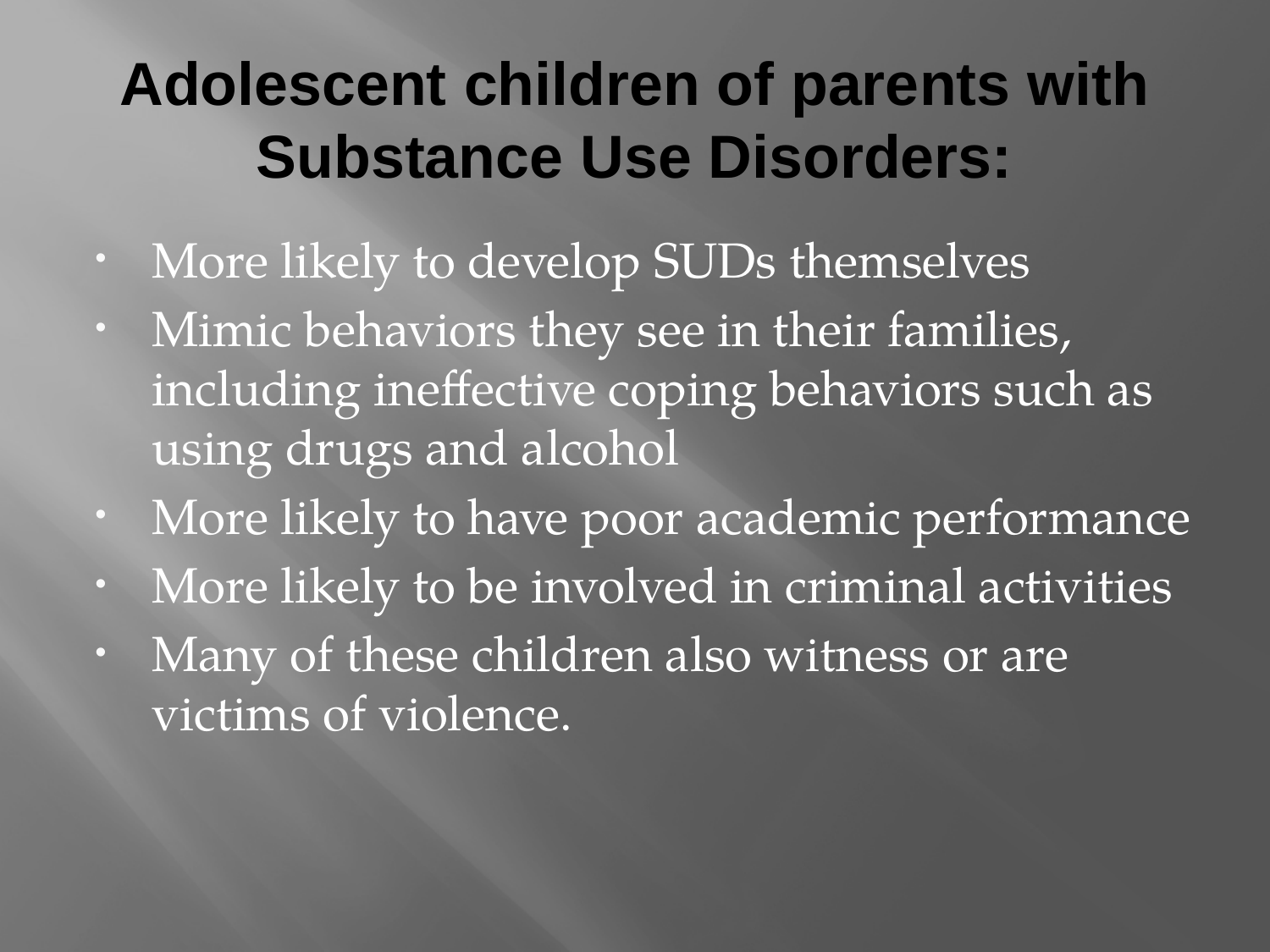

# Adolescent children of parents with Substance Use Disorders:
More likely to develop SUDs themselves
Mimic behaviors they see in their families, including ineffective coping behaviors such as using drugs and alcohol
More likely to have poor academic performance
More likely to be involved in criminal activities
Many of these children also witness or are victims of violence.